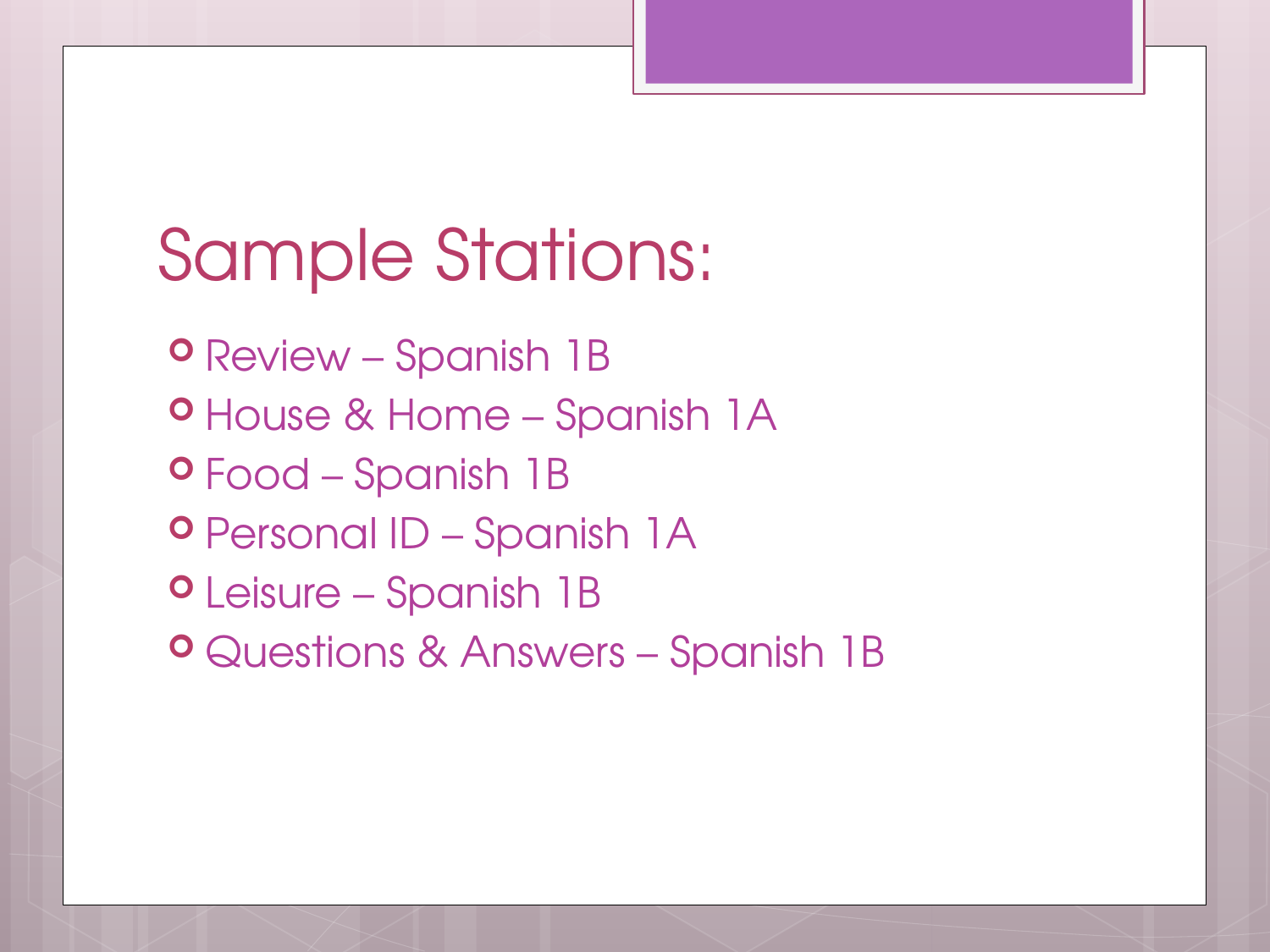

# Sample Stations:
Review – Spanish 1B
House & Home – Spanish 1A
Food – Spanish 1B
Personal ID – Spanish 1A
Leisure – Spanish 1B
Questions & Answers – Spanish 1B